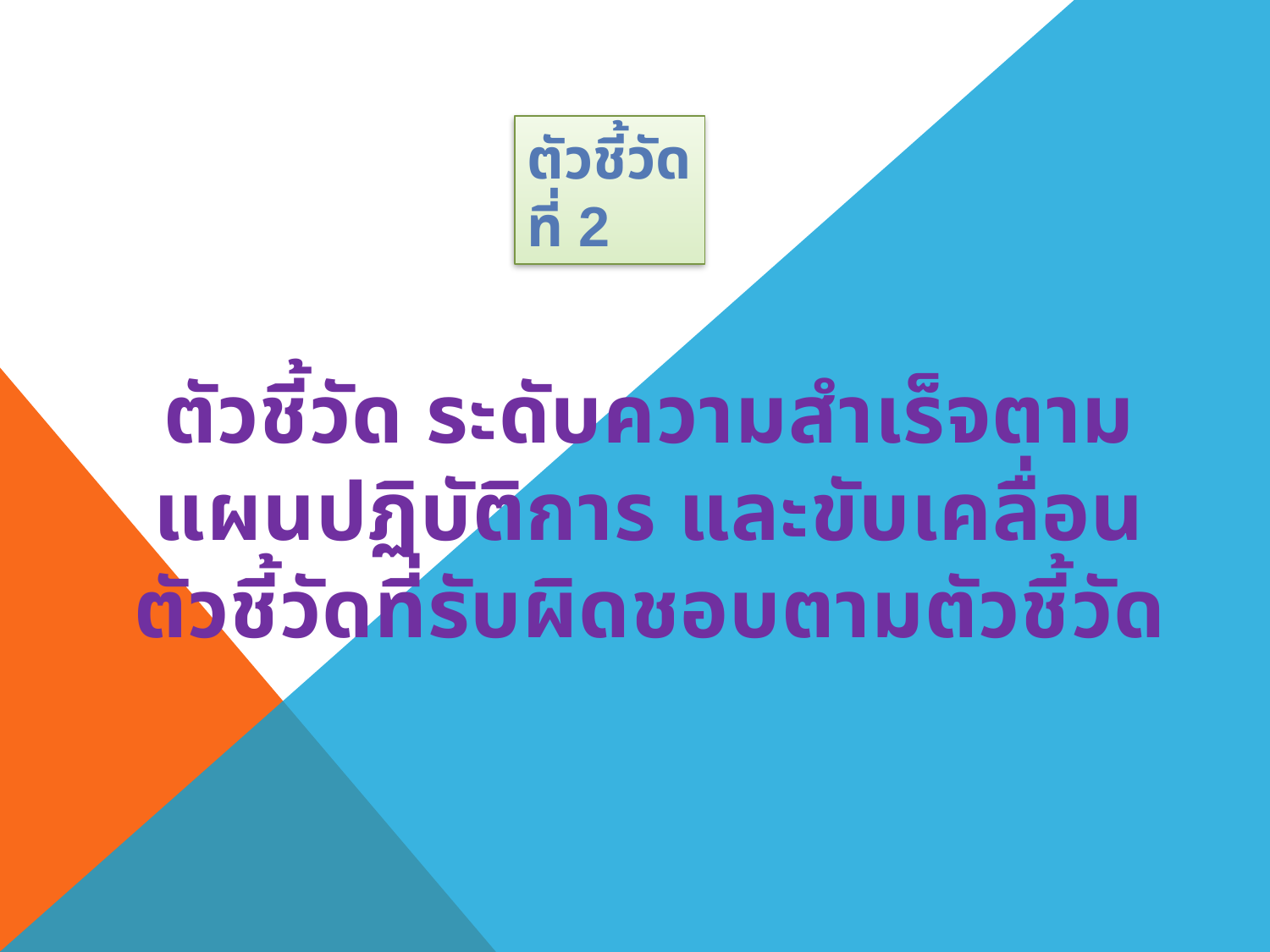

ตัวชี้วัดที่ 2
ตัวชี้วัด ระดับความสำเร็จตามแผนปฏิบัติการ และขับเคลื่อนตัวชี้วัดที่รับผิดชอบตามตัวชี้วัด